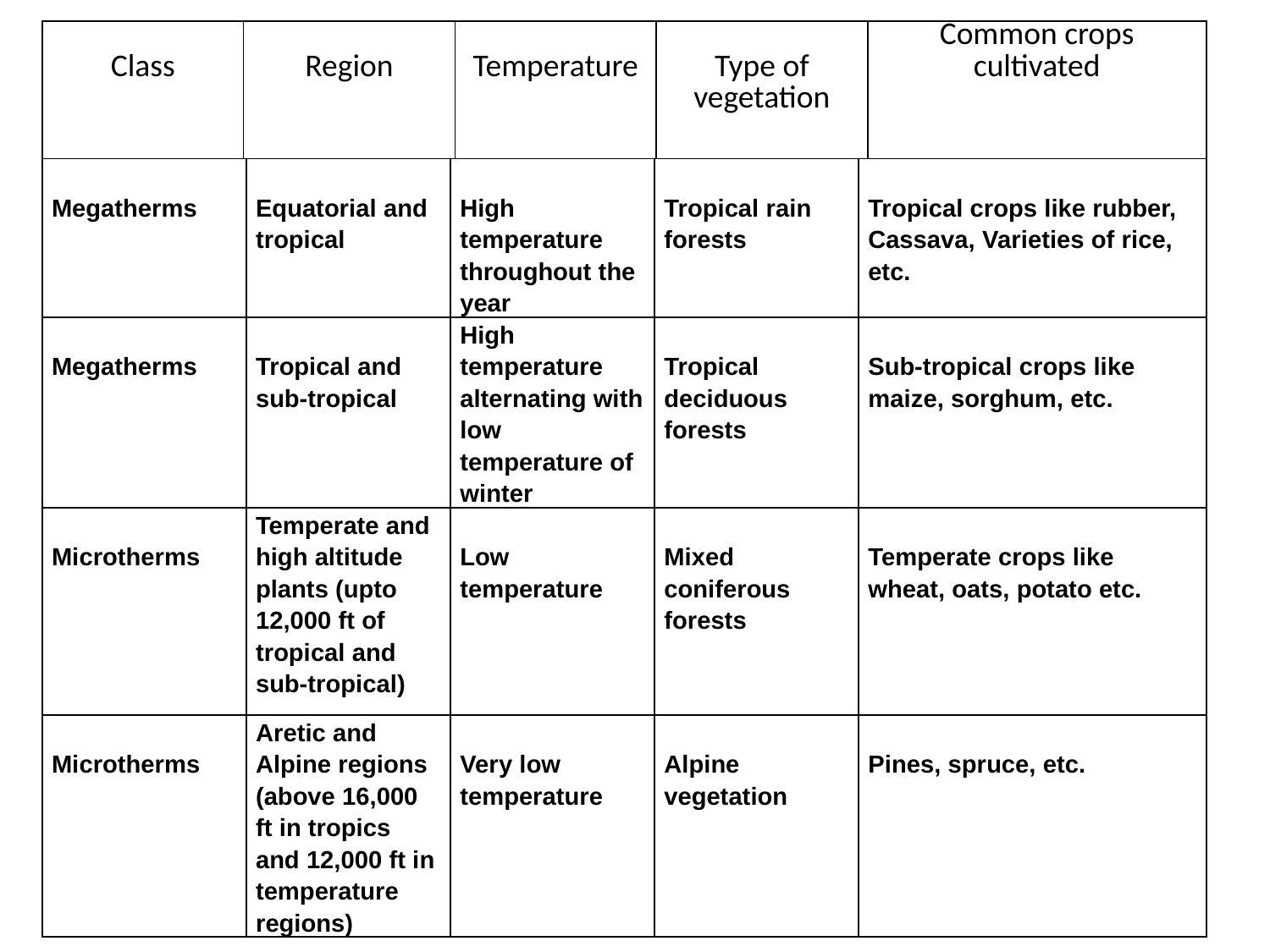

| Class | Region | Temperature | Type of vegetation | Common crops cultivated |
| --- | --- | --- | --- | --- |
| Megatherms | Equatorial and tropical | High temperature throughout the year | Tropical rain forests | Tropical crops like rubber, Cassava, Varieties of rice, etc. |
| --- | --- | --- | --- | --- |
| Megatherms | Tropical and sub-tropical | High temperature alternating with low temperature of winter | Tropical deciduous forests | Sub-tropical crops like maize, sorghum, etc. |
| Microtherms | Temperate and high altitude plants (upto 12,000 ft of tropical and sub-tropical) | Low temperature | Mixed coniferous forests | Temperate crops like wheat, oats, potato etc. |
| Microtherms | Aretic and Alpine regions (above 16,000 ft in tropics and 12,000 ft in temperature regions) | Very low temperature | Alpine vegetation | Pines, spruce, etc. |